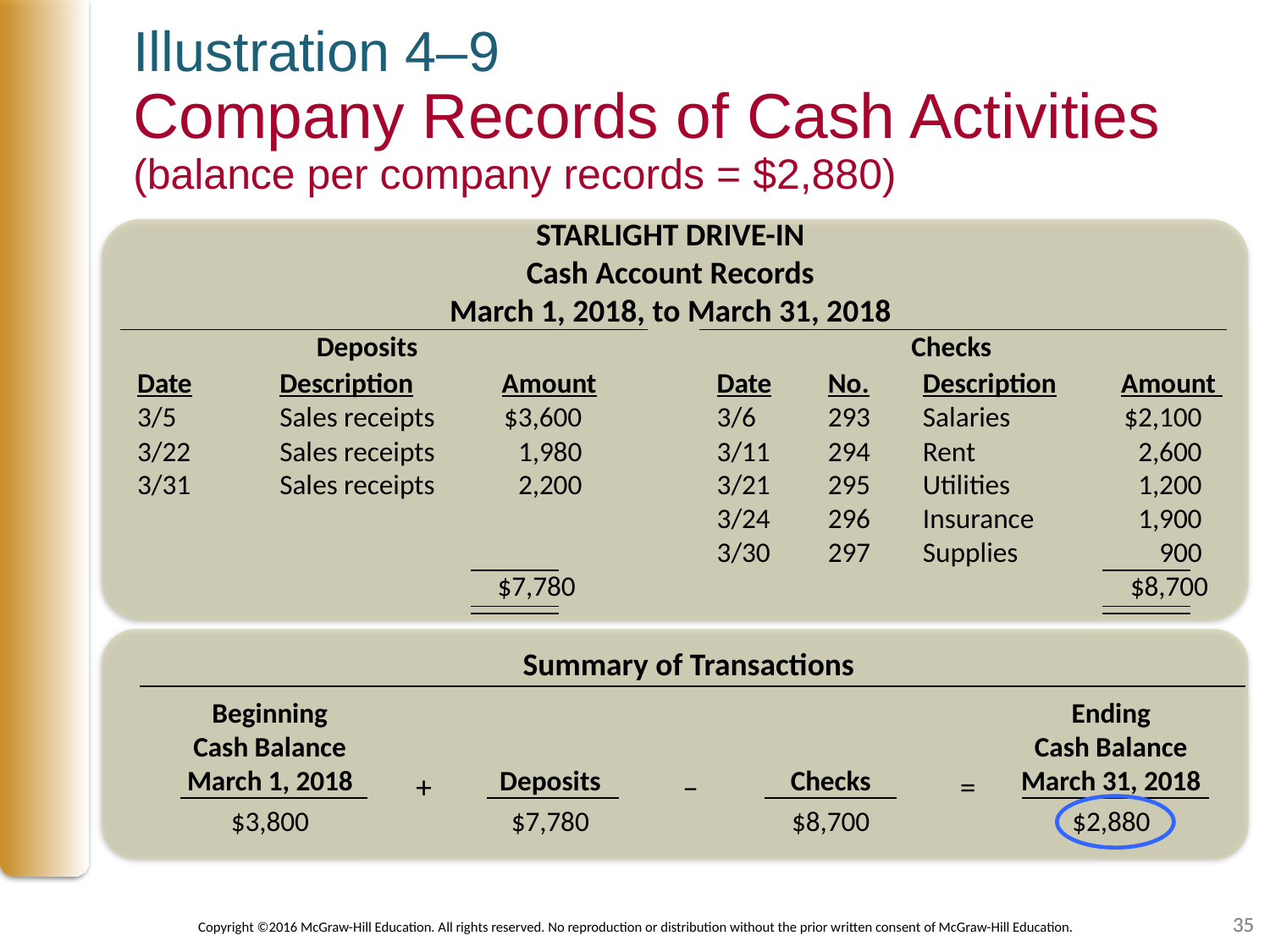

# Illustration 4–9 Company Records of Cash Activities (balance per company records = $2,880)
STARLIGHT DRIVE-IN
Cash Account Records
March 1, 2018, to March 31, 2018
	Deposits	Checks
Date	Description	Amount	Date	No.	Description	Amount
3/5	Sales receipts	$3,600	3/6	293	Salaries	$2,100
3/22	Sales receipts	1,980	3/11	294	Rent	2,600
3/31	Sales receipts	2,200	3/21	295	Utilities	1,200
			3/24	296	Insurance	1,900
			3/30	297	Supplies	900
		$7,780 				$8,700

Summary of Transactions
Beginning
Cash Balance
March 1, 2018
$3,800

Deposits
$7,780

Checks
$8,700

Ending
Cash Balance
March 31, 2018
$2,880

+
–
=

35
35
Copyright ©2016 McGraw-Hill Education. All rights reserved. No reproduction or distribution without the prior written consent of McGraw-Hill Education.